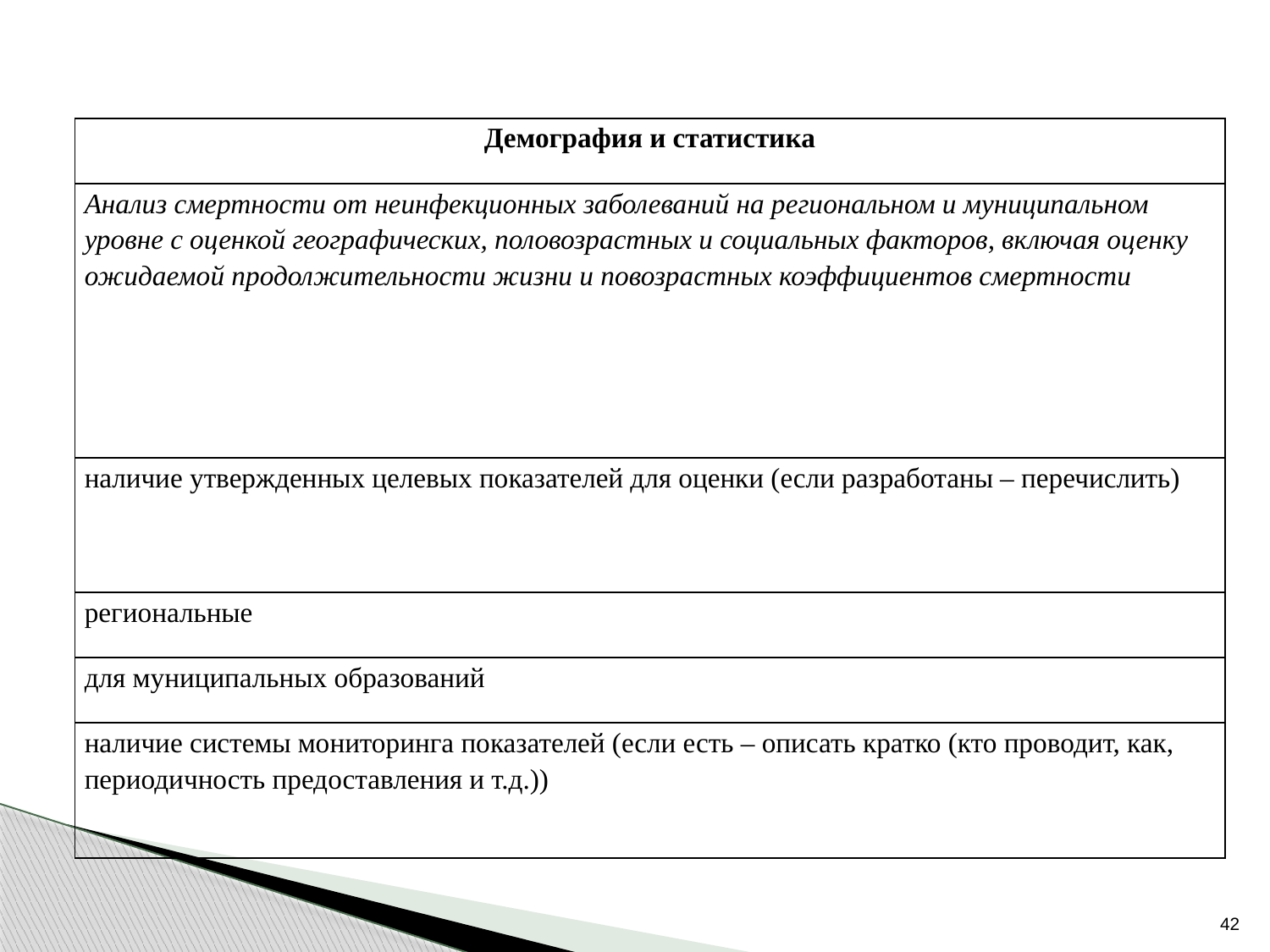

| Демография и статистика |
| --- |
| Анализ смертности от неинфекционных заболеваний на региональном и муниципальном уровне с оценкой географических, половозрастных и социальных факторов, включая оценку ожидаемой продолжительности жизни и повозрастных коэффициентов смертности |
| наличие утвержденных целевых показателей для оценки (если разработаны – перечислить) |
| региональные |
| для муниципальных образований |
| наличие системы мониторинга показателей (если есть – описать кратко (кто проводит, как, периодичность предоставления и т.д.)) |
42